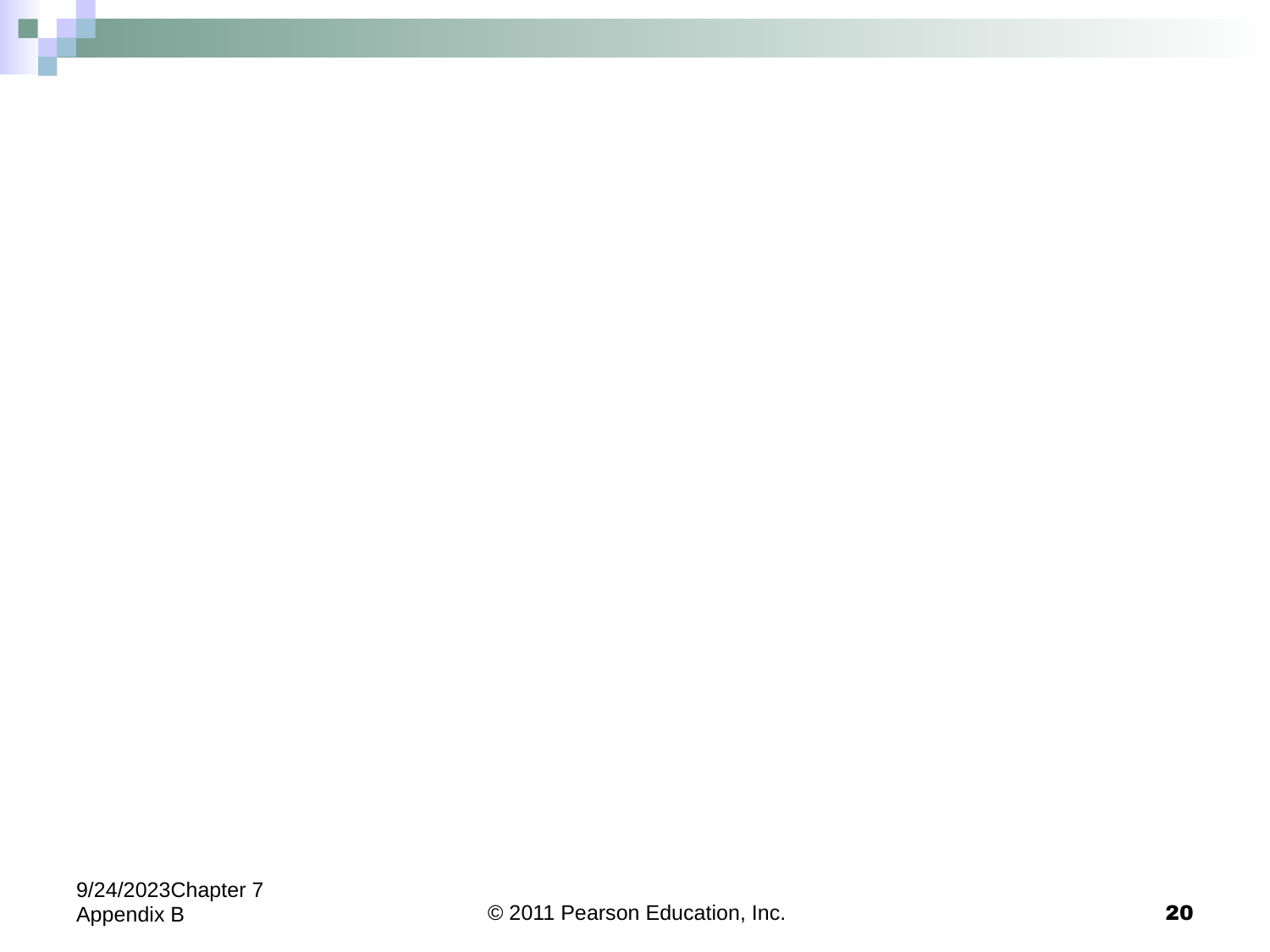

9/24/2023Chapter 7 Appendix B
© 2011 Pearson Education, Inc.
20